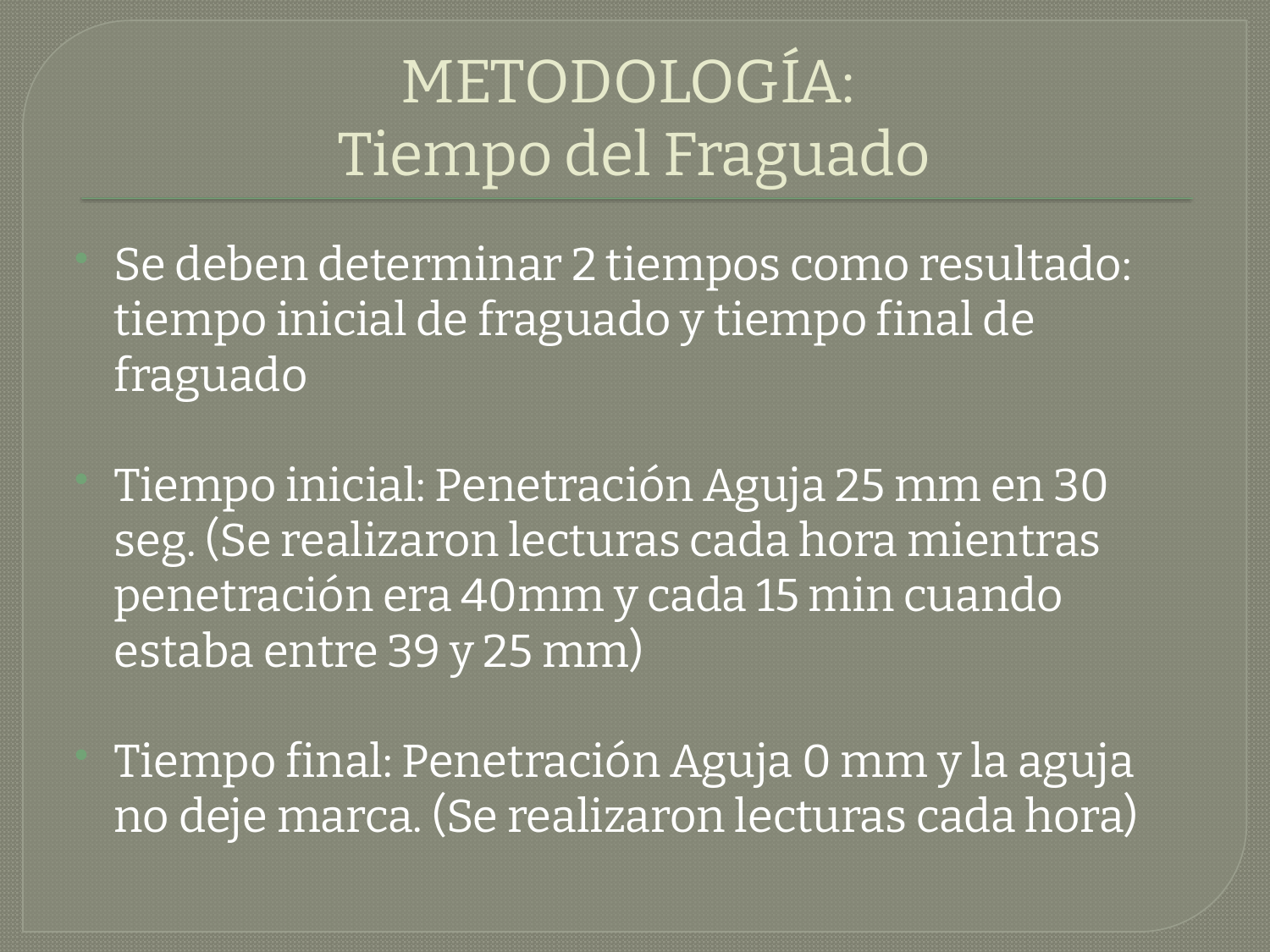

# METODOLOGÍA: Tiempo del Fraguado
Se deben determinar 2 tiempos como resultado: tiempo inicial de fraguado y tiempo final de fraguado

Tiempo inicial: Penetración Aguja 25 mm en 30 seg. (Se realizaron lecturas cada hora mientras penetración era 40mm y cada 15 min cuando estaba entre 39 y 25 mm)

Tiempo final: Penetración Aguja 0 mm y la aguja no deje marca. (Se realizaron lecturas cada hora)